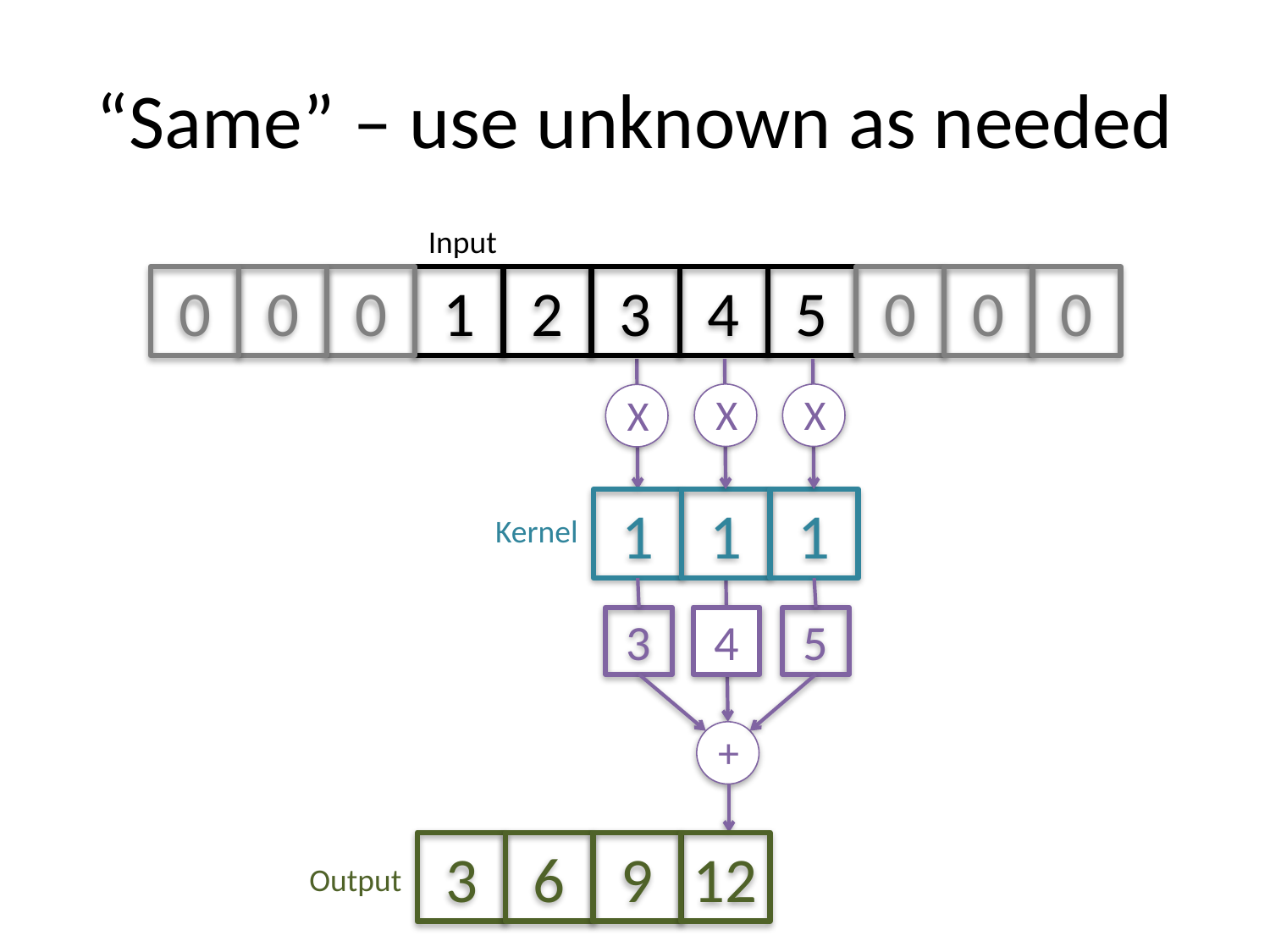

# “Same” – use unknown as needed
Input
0
0
0
1
2
3
4
5
0
0
0
X

X

X

1
1
1
Kernel
3
4
5
+

3
6
9
12
Output